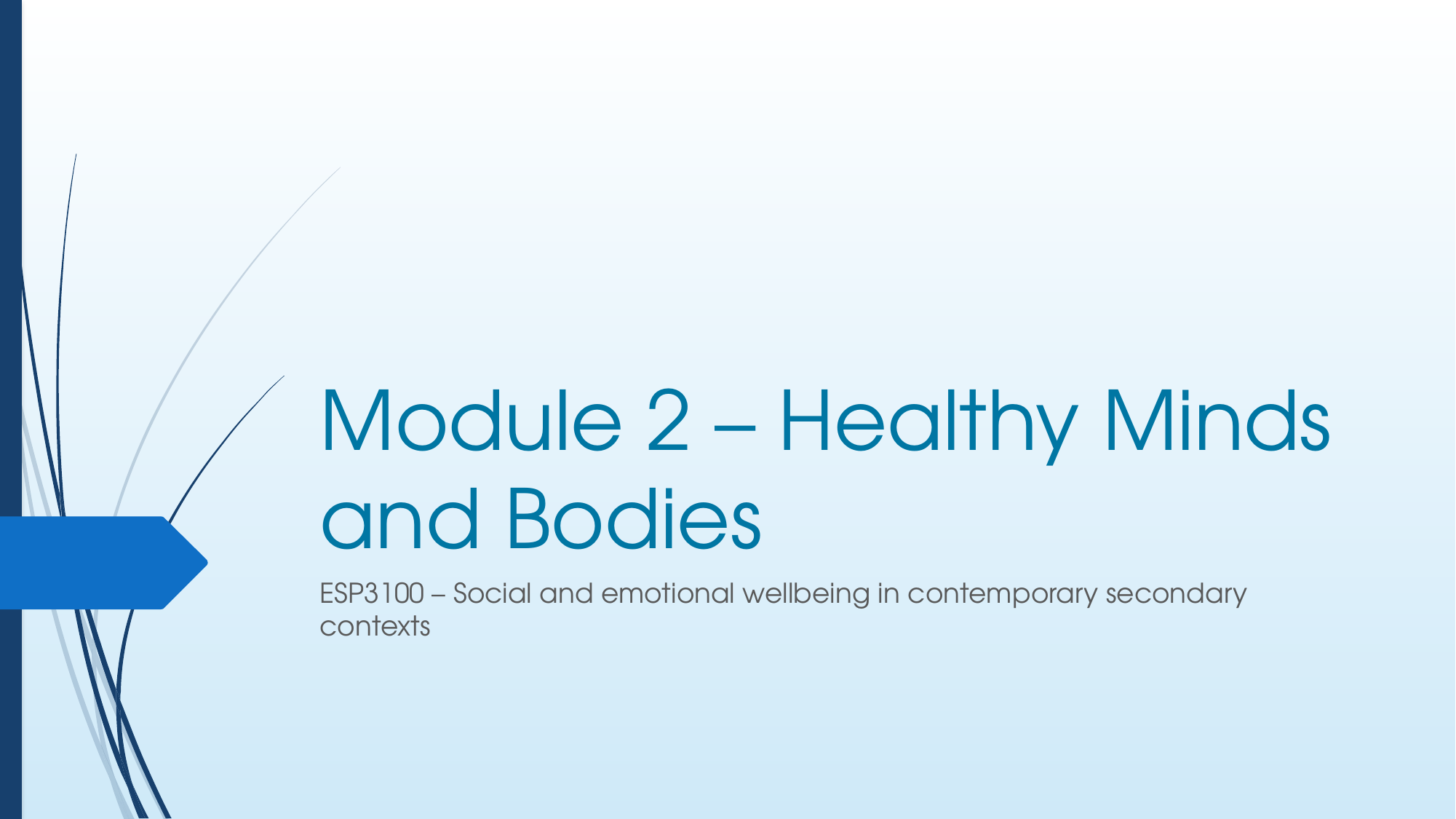

# Module 2 – Healthy Minds and Bodies
ESP3100 – Social and emotional wellbeing in contemporary secondary contexts